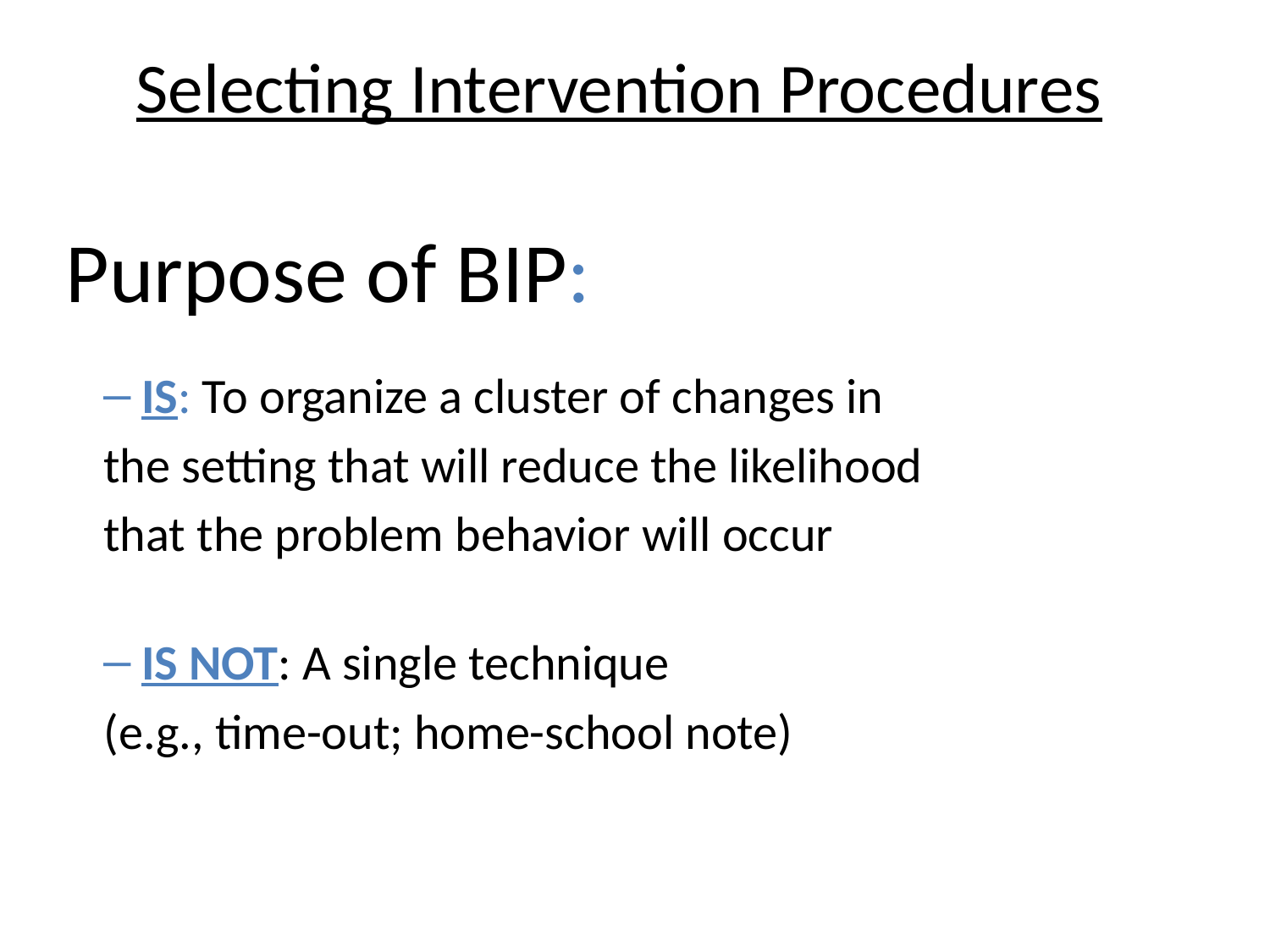

Selecting Intervention Procedures
Purpose of BIP:

IS: To organize a cluster of changes in
the setting that will reduce the likelihood
that the problem behavior will occur

IS NOT: A single technique
(e.g., time-out; home-school note)